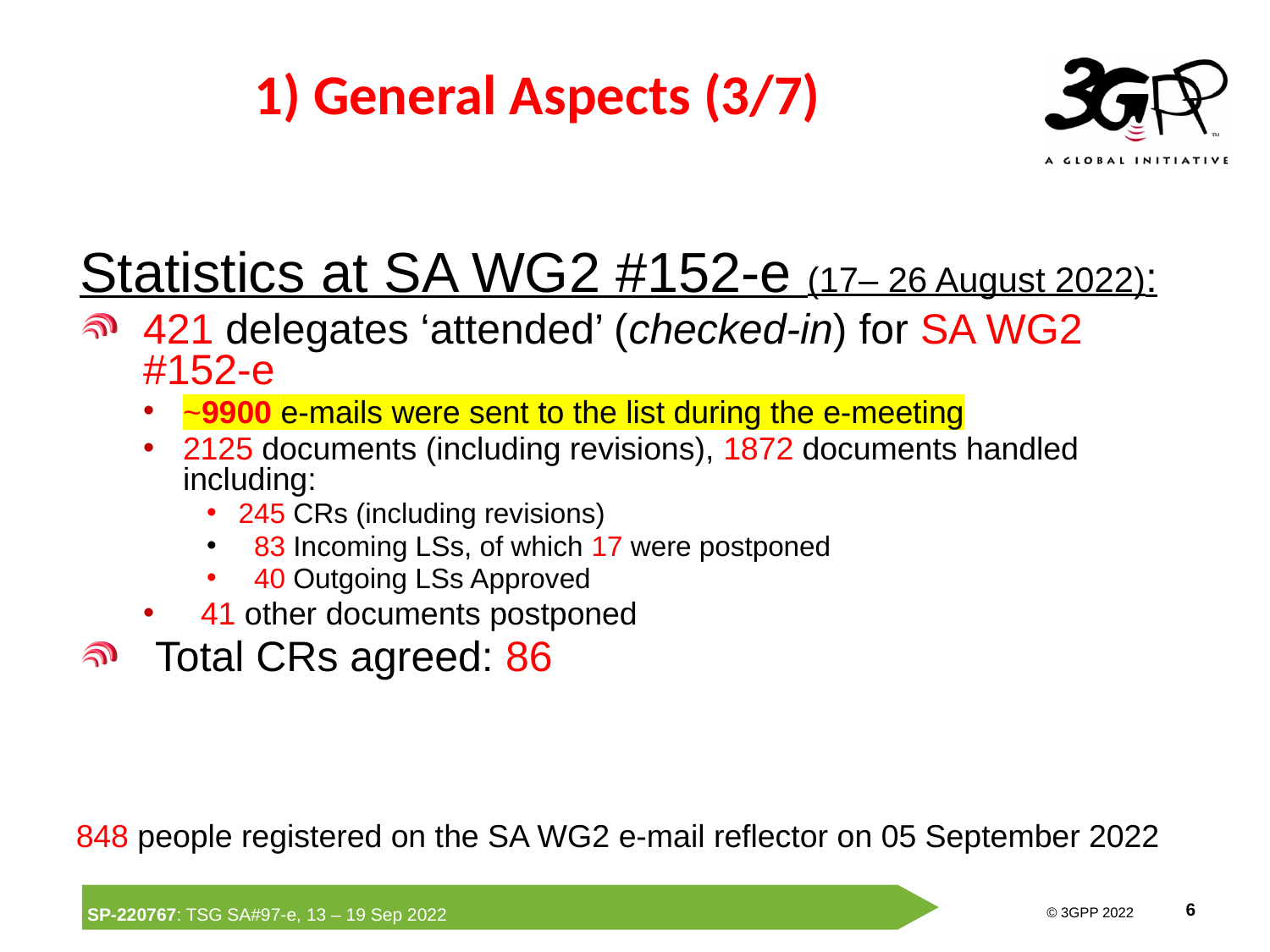

# 1) General Aspects (3/7)
Statistics at SA WG2 #152-e (17– 26 August 2022):
421 delegates ‘attended’ (checked-in) for SA WG2 #152-e
~9900 e-mails were sent to the list during the e-meeting
2125 documents (including revisions), 1872 documents handled including:
245 CRs (including revisions)
  83 Incoming LSs, of which 17 were postponed
  40 Outgoing LSs Approved
  41 other documents postponed
 Total CRs agreed: 86

848 people registered on the SA WG2 e-mail reflector on 05 September 2022